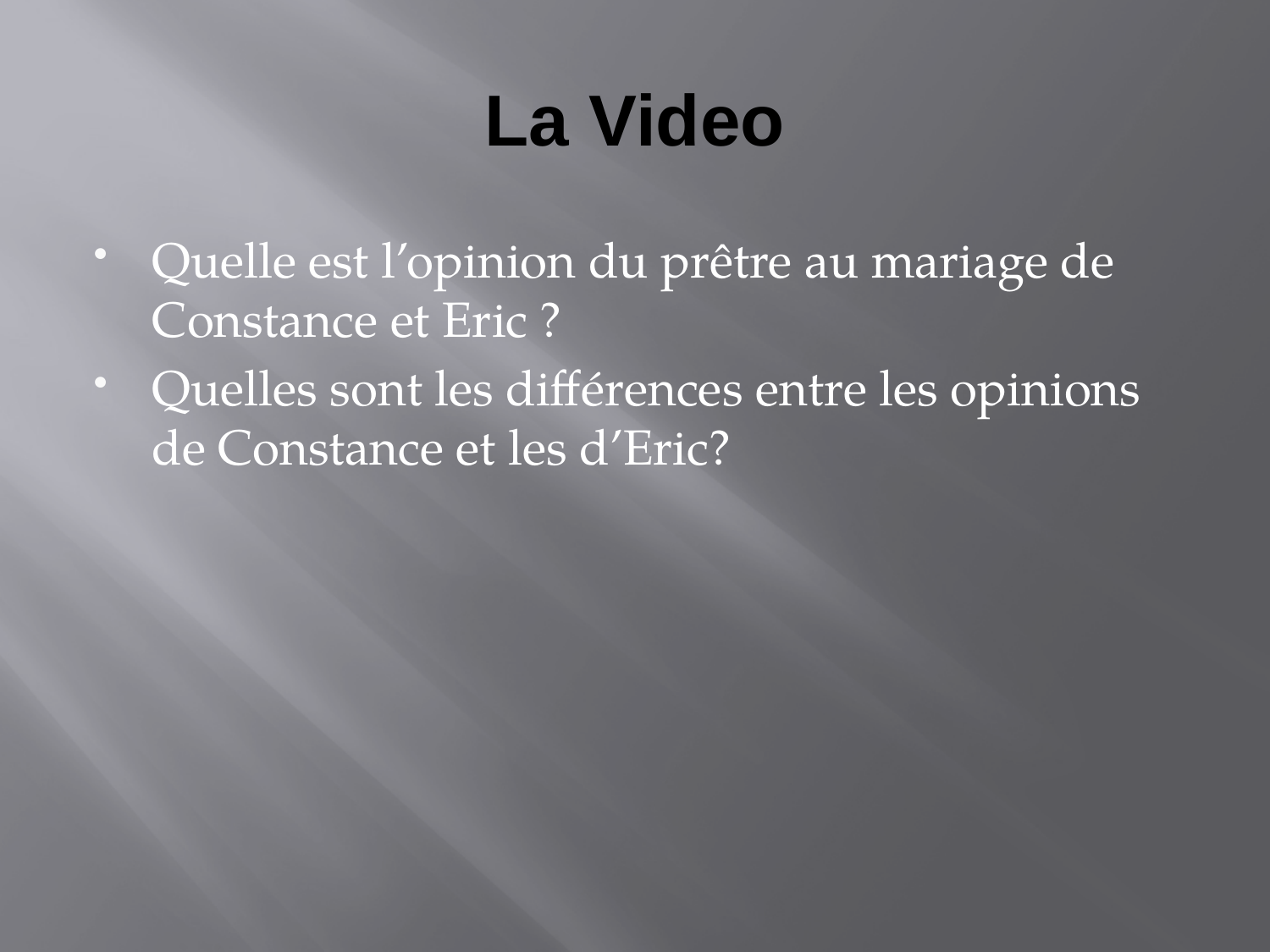

# La Video
Quelle est l’opinion du prêtre au mariage de Constance et Eric ?
Quelles sont les différences entre les opinions de Constance et les d’Eric?